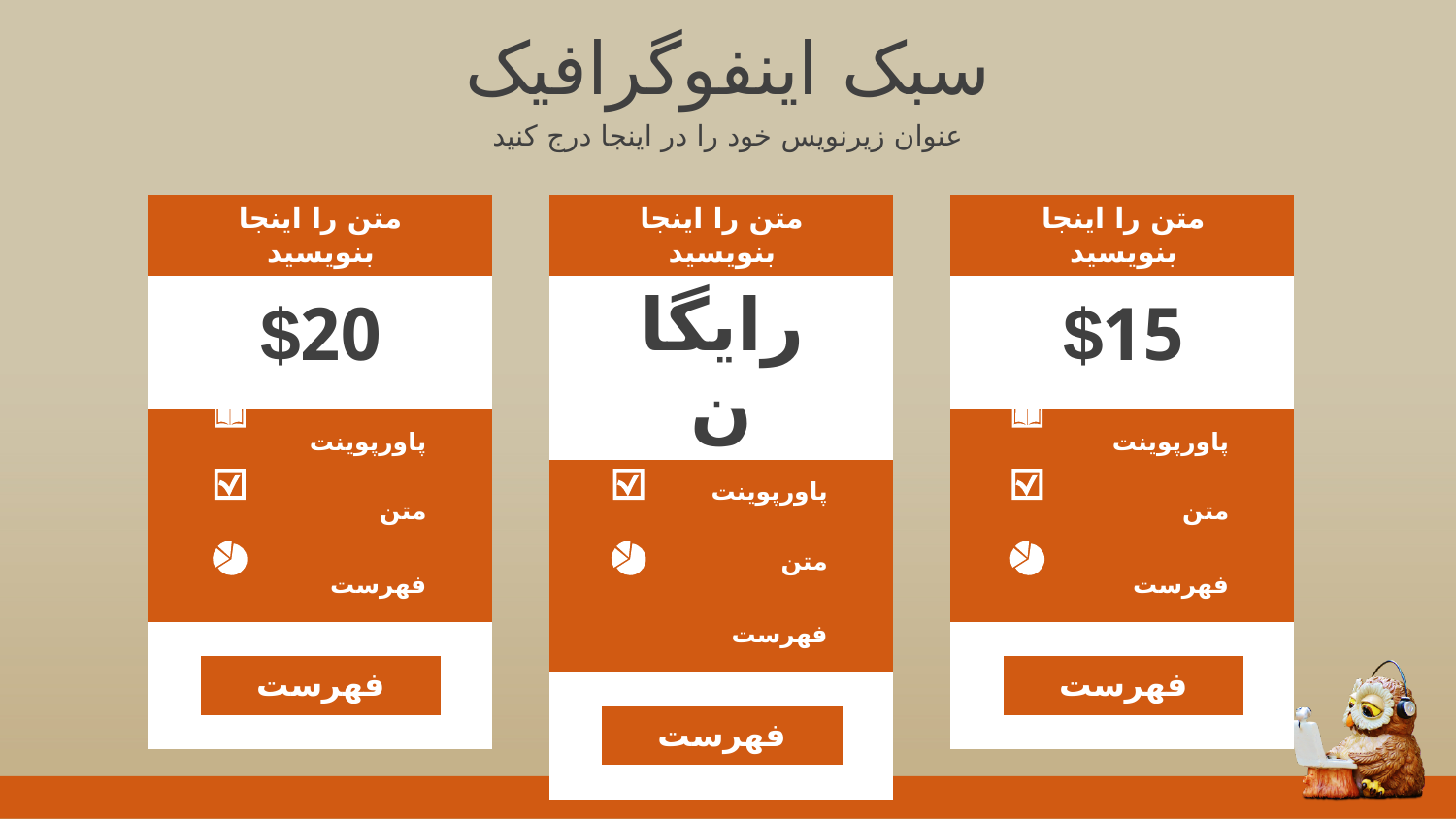

سبک اینفوگرافیک
عنوان زیرنویس خود را در اینجا درج کنید
|  | متن را اینجا بنویسید |  |  |
| --- | --- | --- | --- |
|  | $20 |  |  |
|  |  | پاورپوینت |  |
|  |  | متن |  |
|  |  | فهرست |  |
|  |  |  |  |
|  | فهرست |  |  |
|  |  |  |  |
|  | متن را اینجا بنویسید |  |  |
| --- | --- | --- | --- |
|  | رایگان |  |  |
|  |  | پاورپوینت |  |
|  |  | متن |  |
|  |  | فهرست |  |
|  |  |  |  |
|  | فهرست |  |  |
|  |  |  |  |
|  | متن را اینجا بنویسید |  |  |
| --- | --- | --- | --- |
|  | $15 |  |  |
|  |  | پاورپوینت |  |
|  |  | متن |  |
|  |  | فهرست |  |
|  |  |  |  |
|  | فهرست |  |  |
|  |  |  |  |